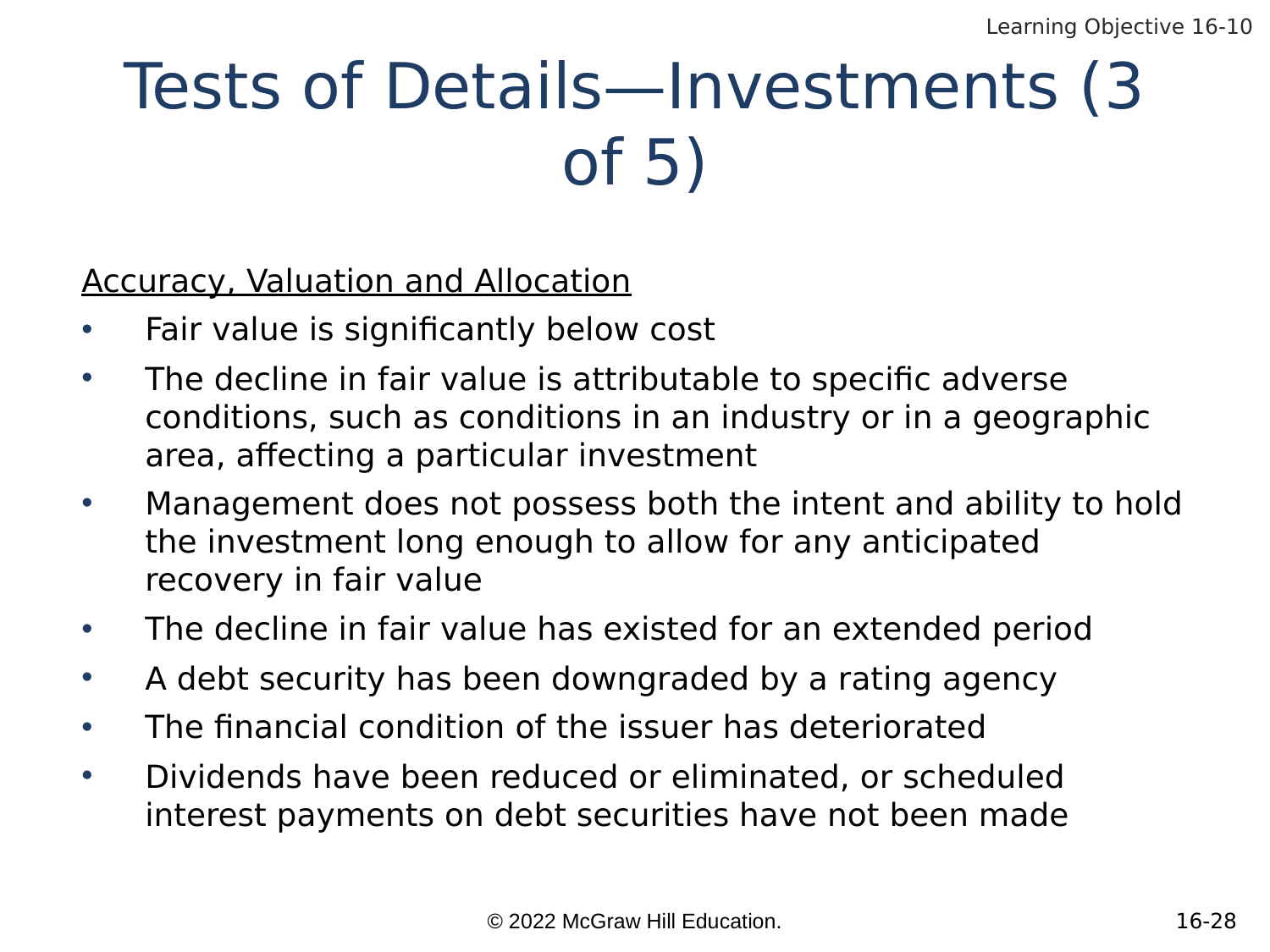

Learning Objective 16-10
# Tests of Details—Investments (3 of 5)
Accuracy, Valuation and Allocation
Fair value is significantly below cost
The decline in fair value is attributable to specific adverse conditions, such as conditions in an industry or in a geographic area, affecting a particular investment
Management does not possess both the intent and ability to hold the investment long enough to allow for any anticipated recovery in fair value
The decline in fair value has existed for an extended period
A debt security has been downgraded by a rating agency
The financial condition of the issuer has deteriorated
Dividends have been reduced or eliminated, or scheduled interest payments on debt securities have not been made